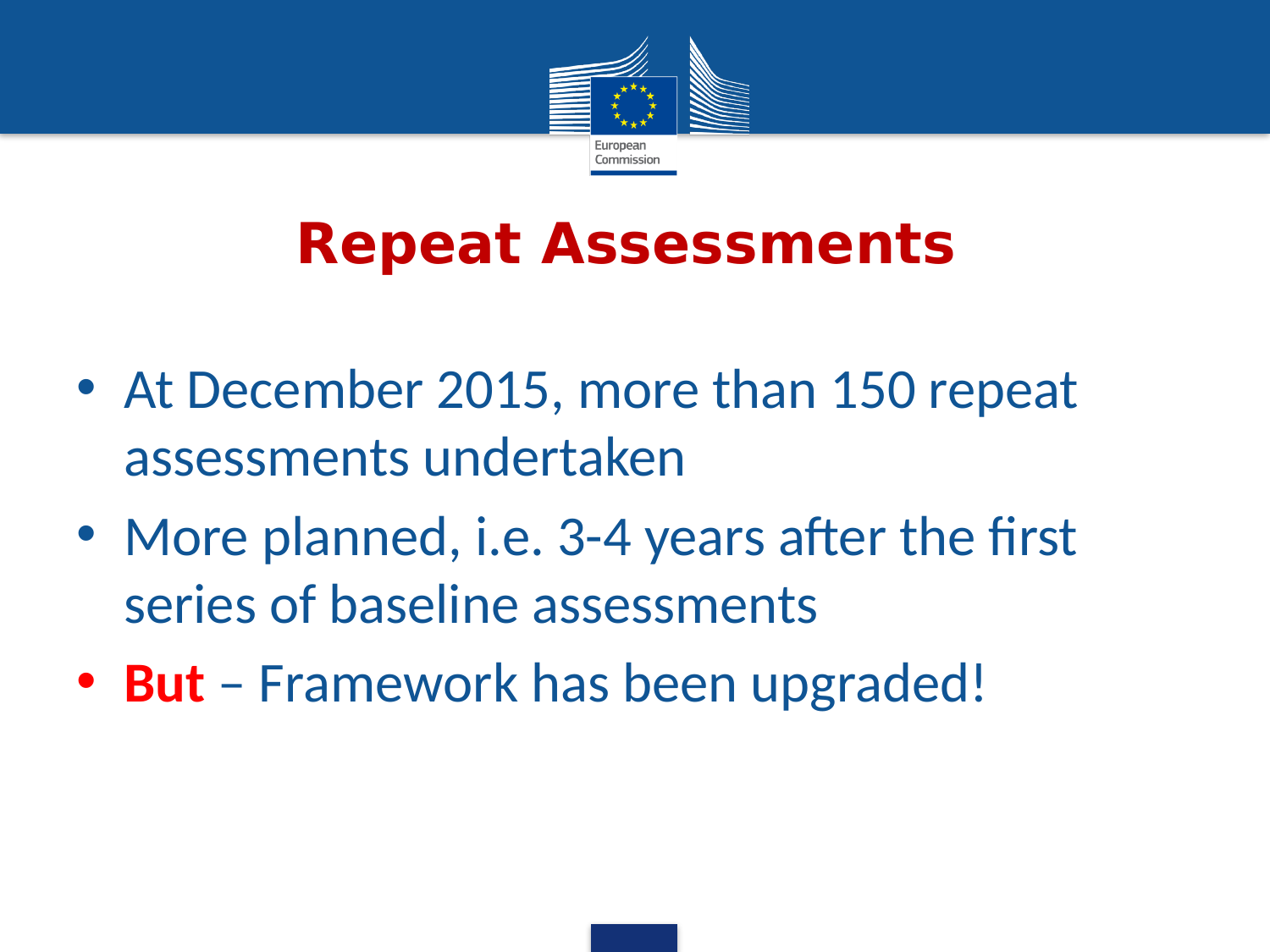

# Repeat Assessments
At December 2015, more than 150 repeat assessments undertaken
More planned, i.e. 3-4 years after the first series of baseline assessments
But – Framework has been upgraded!